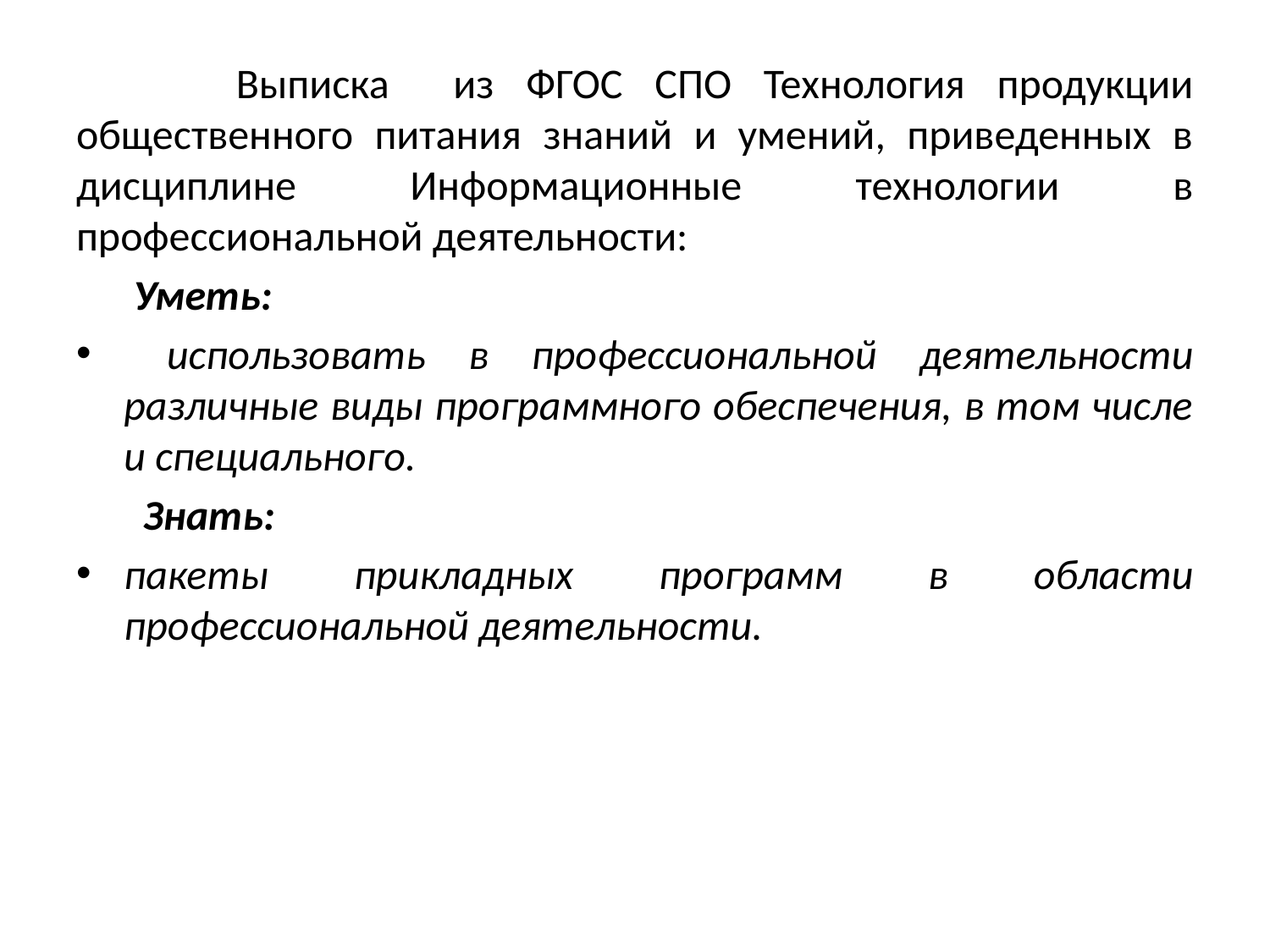

Выписка  из ФГОС СПО Технология продукции общественного питания знаний и умений, приведенных в дисциплине Информационные технологии в профессиональной деятельности:
      Уметь:
 использовать в профессиональной деятельности различные виды программного обеспечения, в том числе и специального.
       Знать:
пакеты прикладных программ в области профессиональной деятельности.